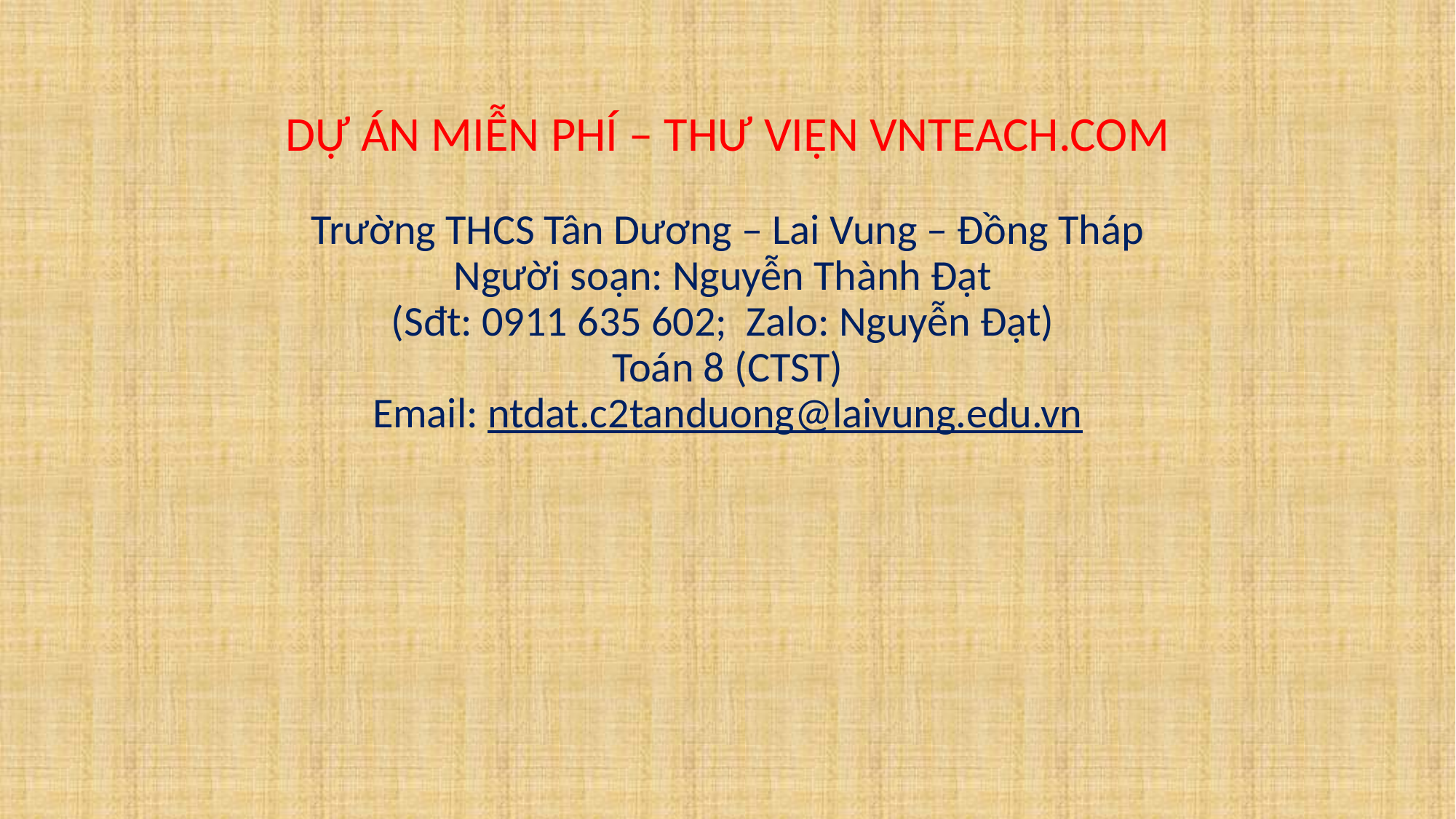

# DỰ ÁN MIỄN PHÍ – THƯ VIỆN VNTEACH.COM Trường THCS Tân Dương – Lai Vung – Đồng Tháp Người soạn: Nguyễn Thành Đạt (Sđt: 0911 635 602;  Zalo: Nguyễn Đạt) Toán 8 (CTST) Email: ntdat.c2tanduong@laivung.edu.vn